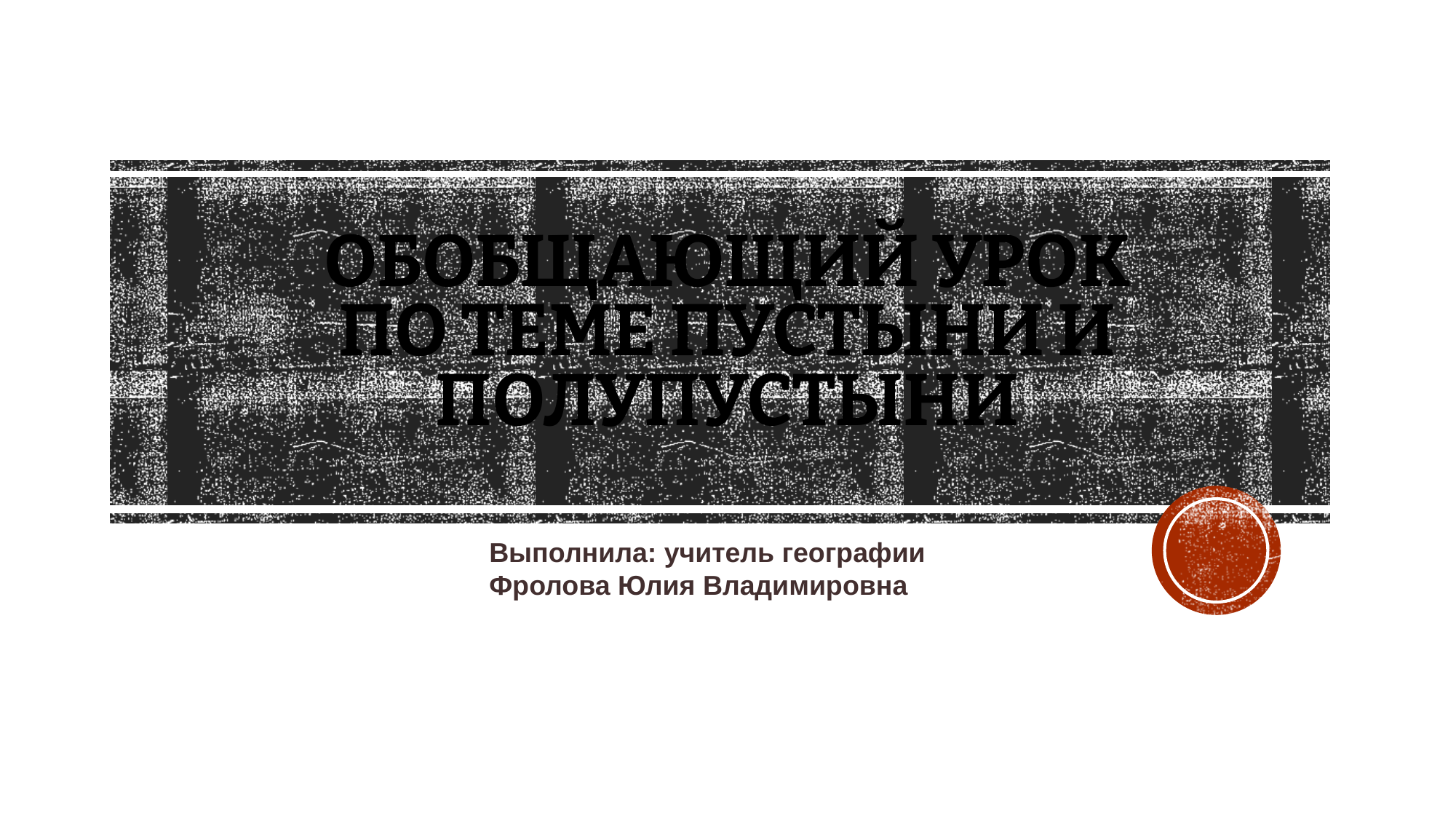

# Обобщающий урок по теме пустыни и полупустыни
Выполнила: учитель географии
Фролова Юлия Владимировна